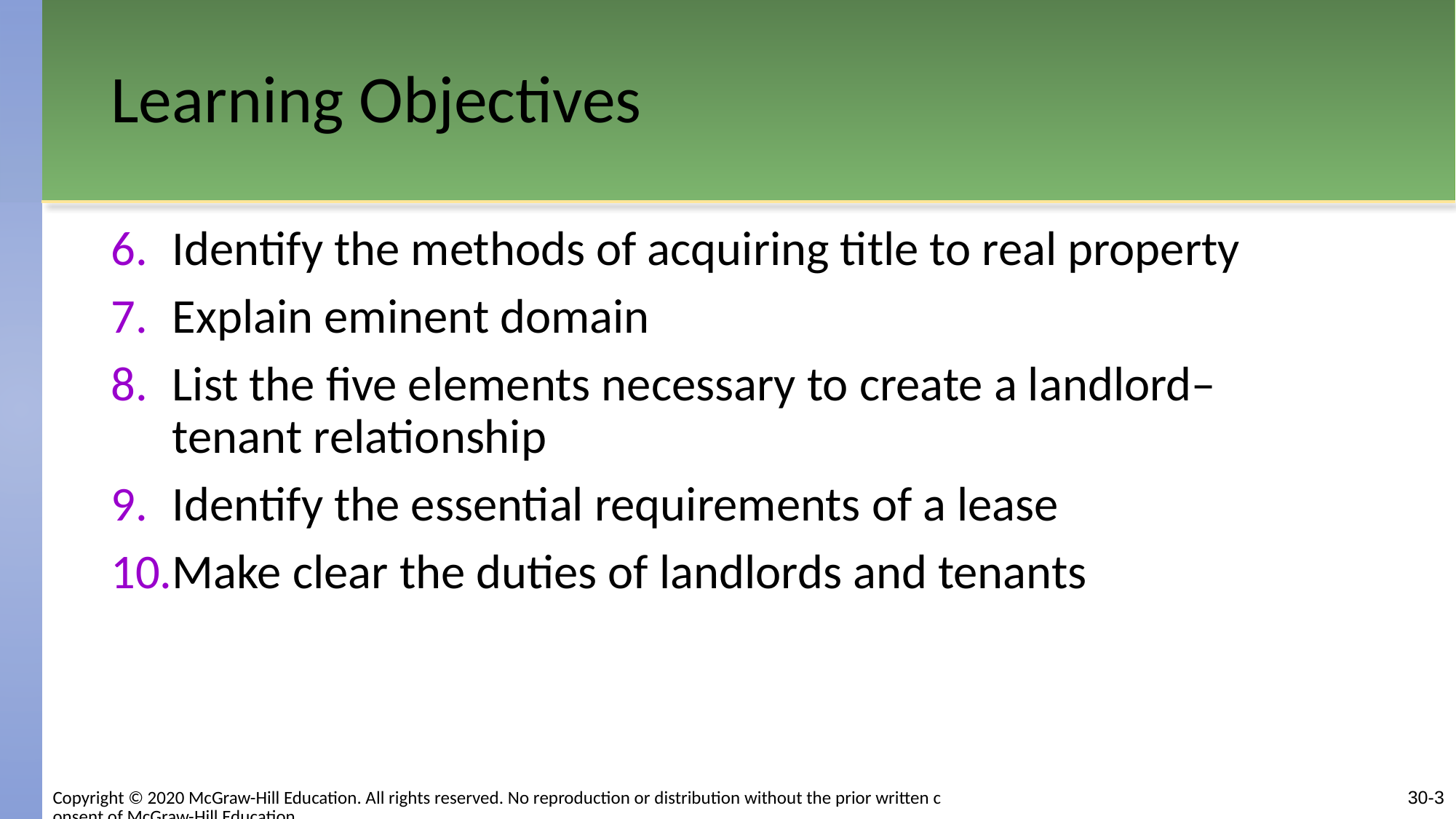

# Learning Objectives
Identify the methods of acquiring title to real property
Explain eminent domain
List the five elements necessary to create a landlord–tenant relationship
Identify the essential requirements of a lease
Make clear the duties of landlords and tenants
Copyright © 2020 McGraw-Hill Education. All rights reserved. No reproduction or distribution without the prior written consent of McGraw-Hill Education.
30-3